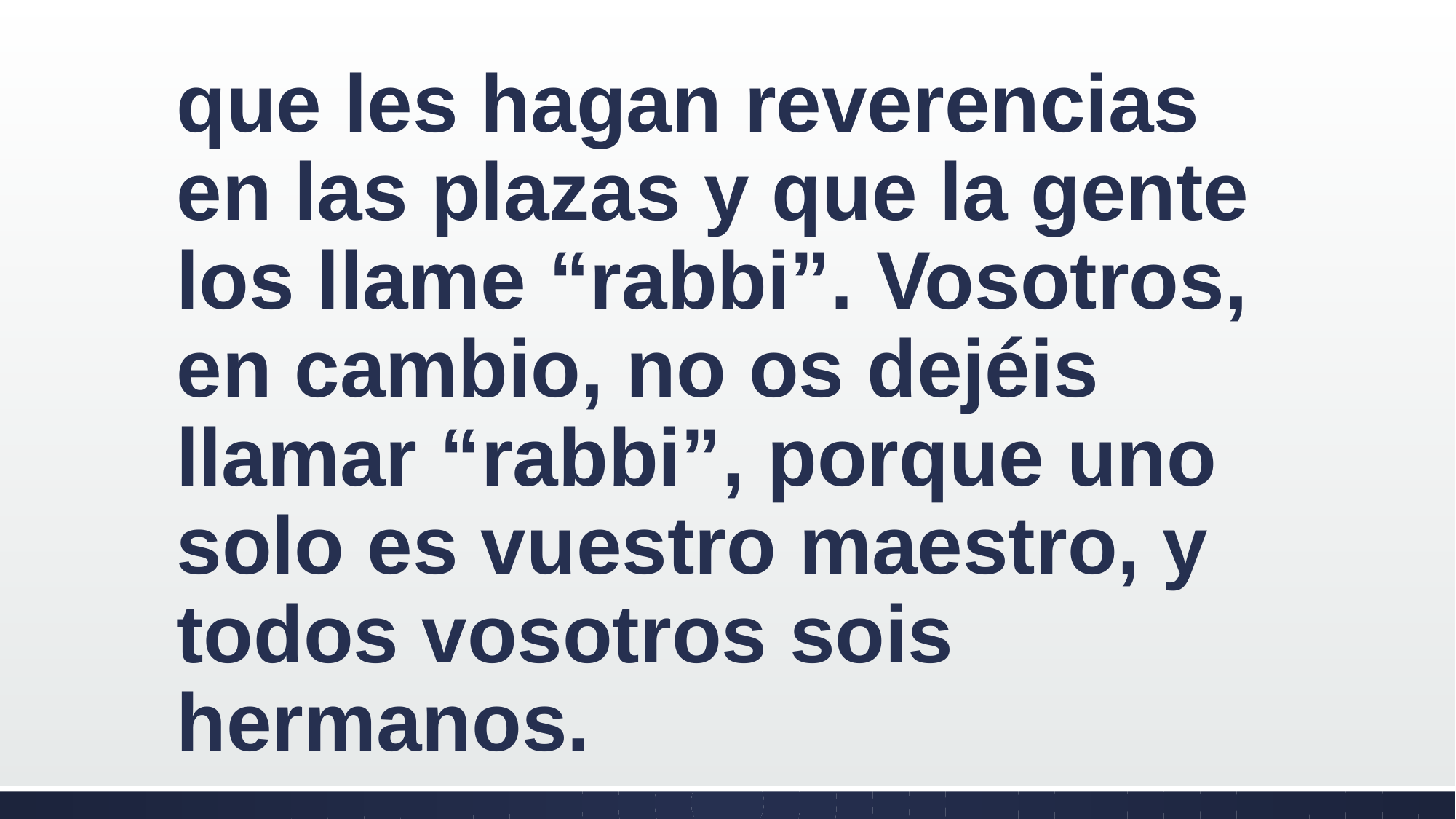

#
que les hagan reverencias en las plazas y que la gente los llame “rabbi”. Vosotros, en cambio, no os dejéis llamar “rabbi”, porque uno solo es vuestro maestro, y todos vosotros sois hermanos.